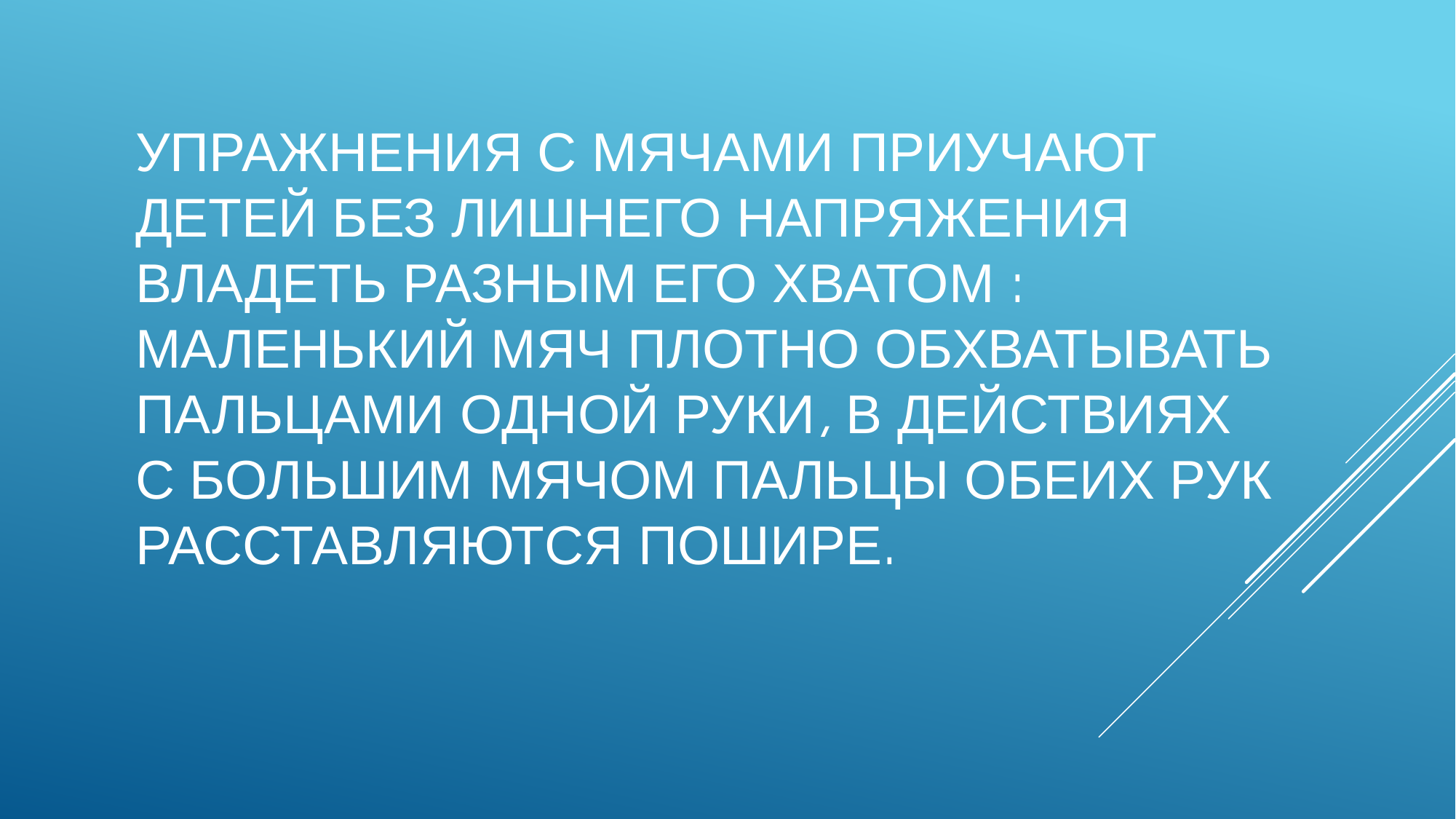

# Упражнения с мячами приучают детей без лишнего напряжения владеть разным его хватом : маленький мяч плотно обхватывать пальцами одной руки, в действиях с большим мячом пальцы обеих рук расставляются пошире.